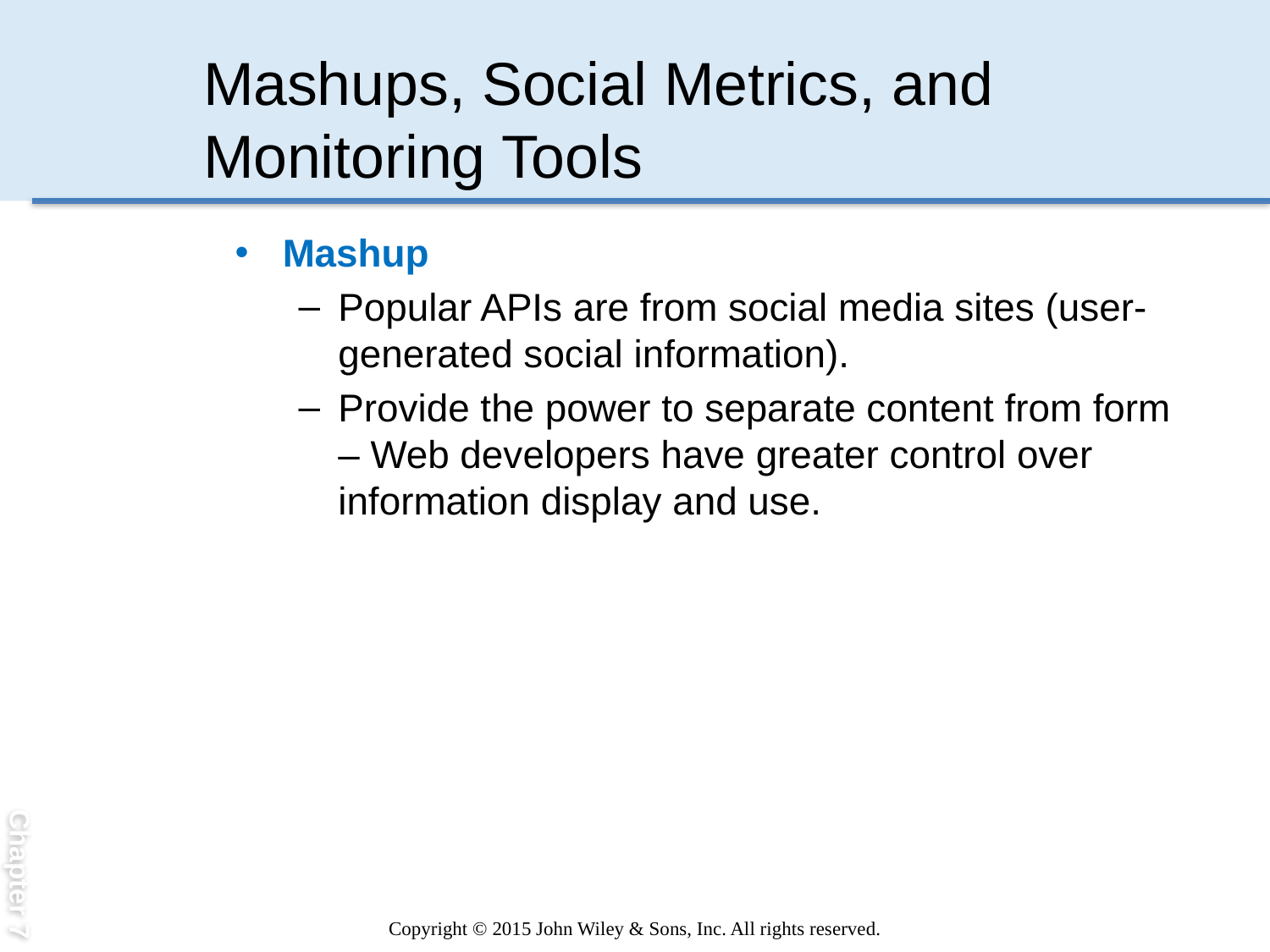

Chapter 7
# Mashups, Social Metrics, and Monitoring Tools
Mashup
Popular APIs are from social media sites (user-generated social information).
Provide the power to separate content from form – Web developers have greater control over information display and use.